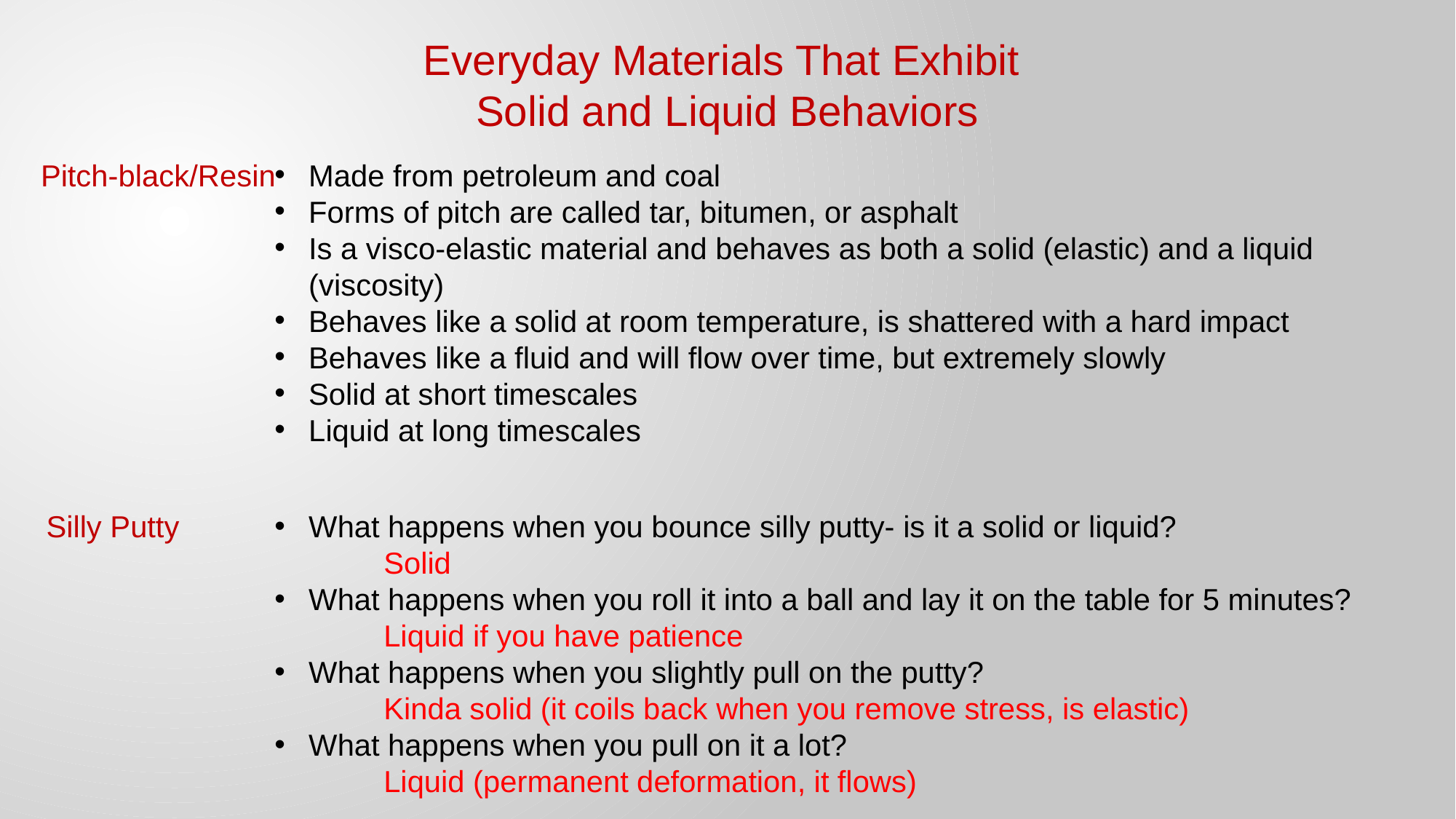

Everyday Materials That Exhibit
Solid and Liquid Behaviors
Pitch-black/Resin
Made from petroleum and coal
Forms of pitch are called tar, bitumen, or asphalt
Is a visco-elastic material and behaves as both a solid (elastic) and a liquid (viscosity)
Behaves like a solid at room temperature, is shattered with a hard impact
Behaves like a fluid and will flow over time, but extremely slowly
Solid at short timescales
Liquid at long timescales

Silly Putty
What happens when you bounce silly putty- is it a solid or liquid?
	Solid
What happens when you roll it into a ball and lay it on the table for 5 minutes?
	Liquid if you have patience
What happens when you slightly pull on the putty?
	Kinda solid (it coils back when you remove stress, is elastic)
What happens when you pull on it a lot?
	Liquid (permanent deformation, it flows)